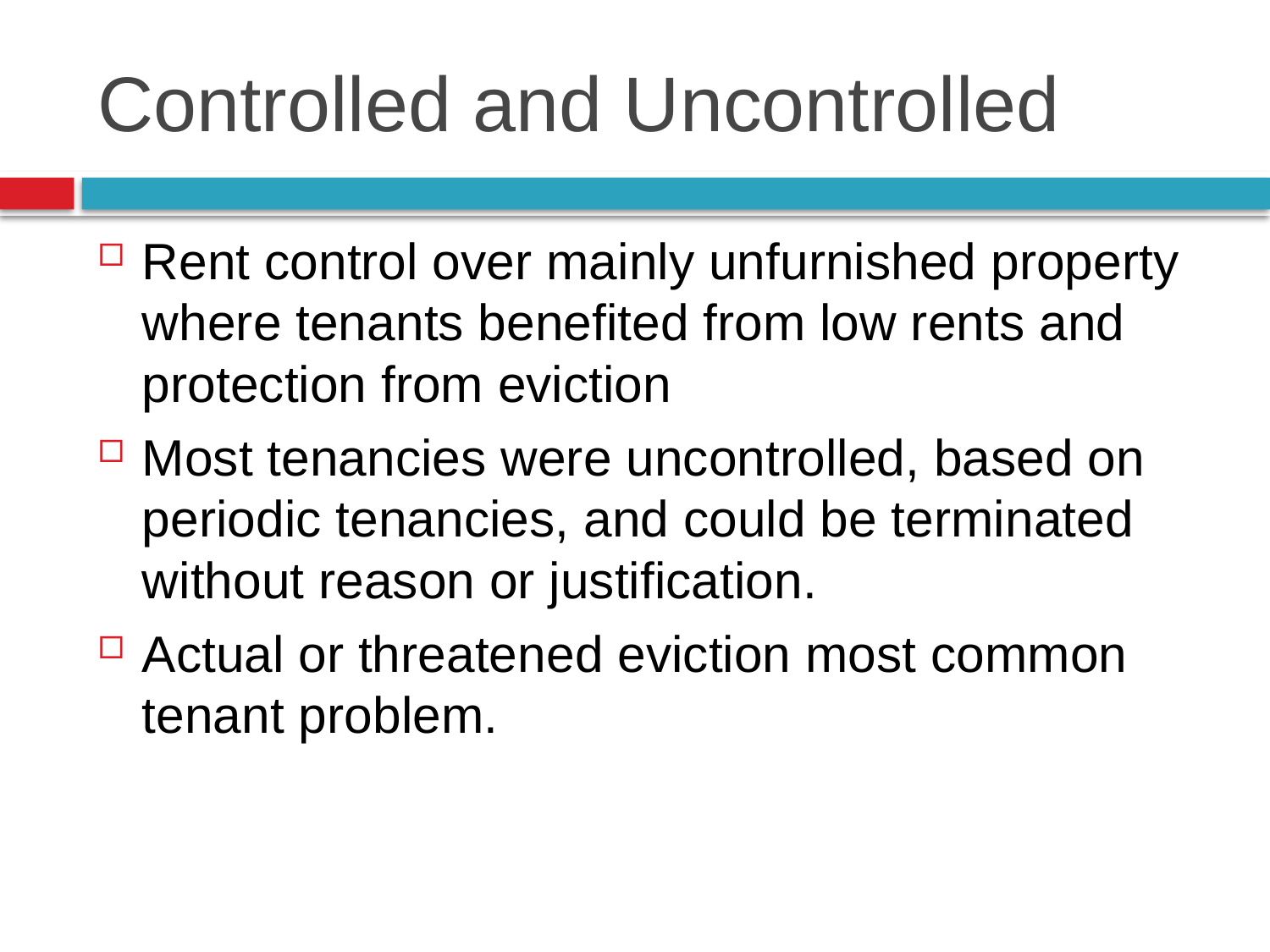

# Controlled and Uncontrolled
Rent control over mainly unfurnished property where tenants benefited from low rents and protection from eviction
Most tenancies were uncontrolled, based on periodic tenancies, and could be terminated without reason or justification.
Actual or threatened eviction most common tenant problem.